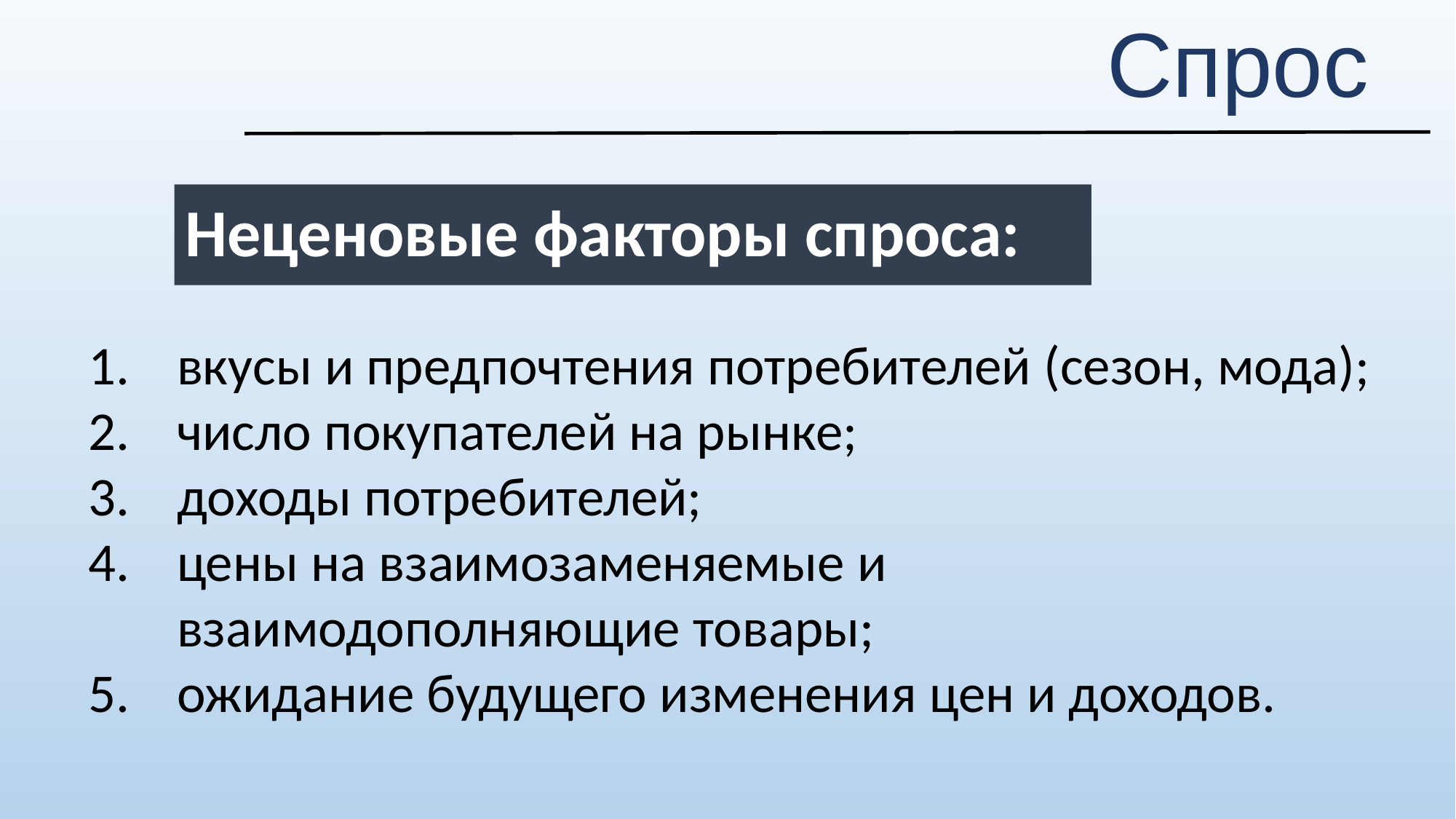

Спрос
Неценовые факторы спроса:
вкусы и предпочтения потребителей (сезон, мода);
число покупателей на рынке;
доходы потребителей;
цены на взаимозаменяемые и взаимодополняющие товары;
ожидание будущего изменения цен и доходов.